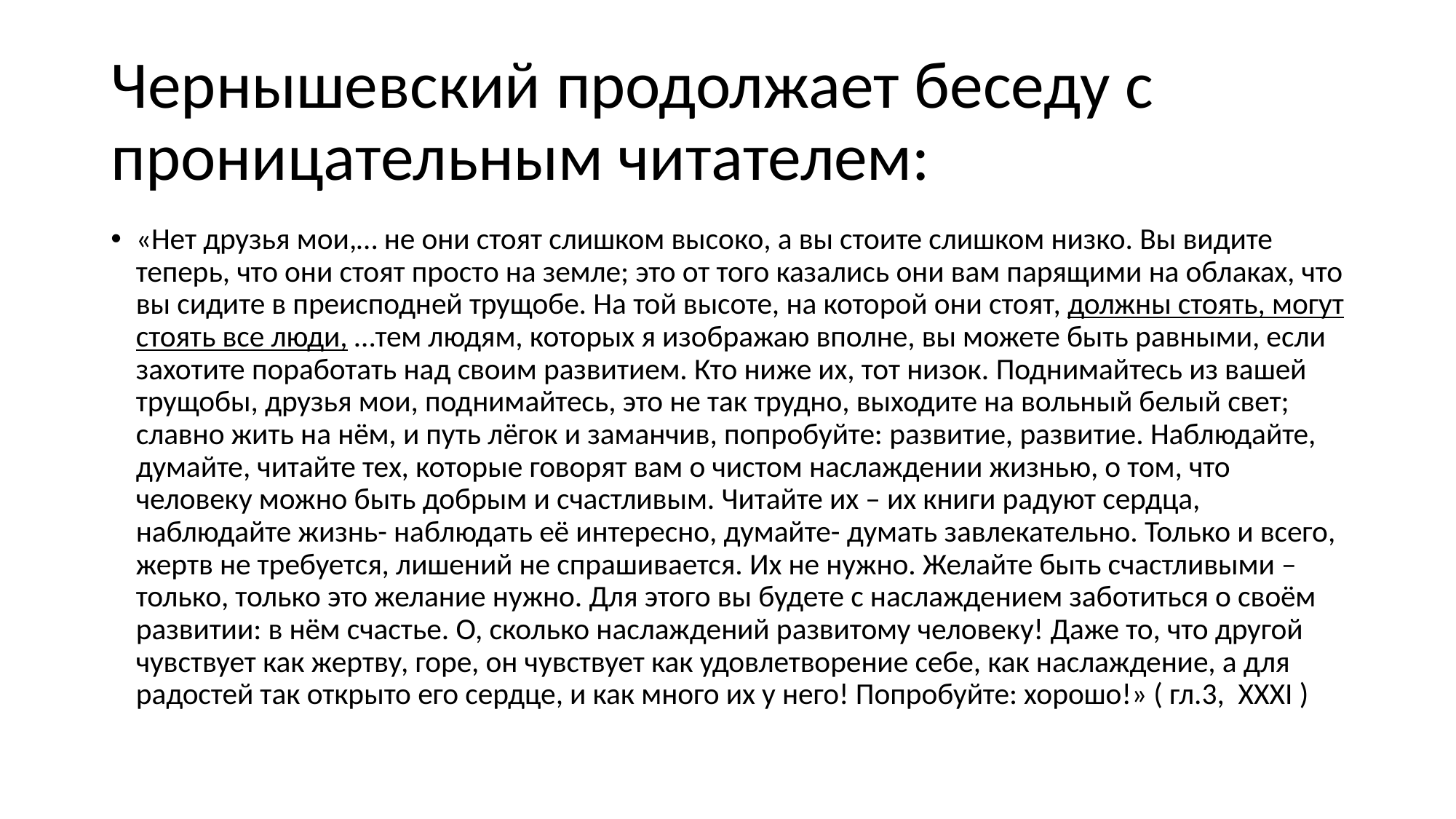

# Чернышевский продолжает беседу с проницательным читателем:
«Нет друзья мои,… не они стоят слишком высоко, а вы стоите слишком низко. Вы видите теперь, что они стоят просто на земле; это от того казались они вам парящими на облаках, что вы сидите в преисподней трущобе. На той высоте, на которой они стоят, должны стоять, могут стоять все люди, …тем людям, которых я изображаю вполне, вы можете быть равными, если захотите поработать над своим развитием. Кто ниже их, тот низок. Поднимайтесь из вашей трущобы, друзья мои, поднимайтесь, это не так трудно, выходите на вольный белый свет; славно жить на нём, и путь лёгок и заманчив, попробуйте: развитие, развитие. Наблюдайте, думайте, читайте тех, которые говорят вам о чистом наслаждении жизнью, о том, что человеку можно быть добрым и счастливым. Читайте их – их книги радуют сердца, наблюдайте жизнь- наблюдать её интересно, думайте- думать завлекательно. Только и всего, жертв не требуется, лишений не спрашивается. Их не нужно. Желайте быть счастливыми – только, только это желание нужно. Для этого вы будете с наслаждением заботиться о своём развитии: в нём счастье. О, сколько наслаждений развитому человеку! Даже то, что другой чувствует как жертву, горе, он чувствует как удовлетворение себе, как наслаждение, а для радостей так открыто его сердце, и как много их у него! Попробуйте: хорошо!» ( гл.3,  XXXI )